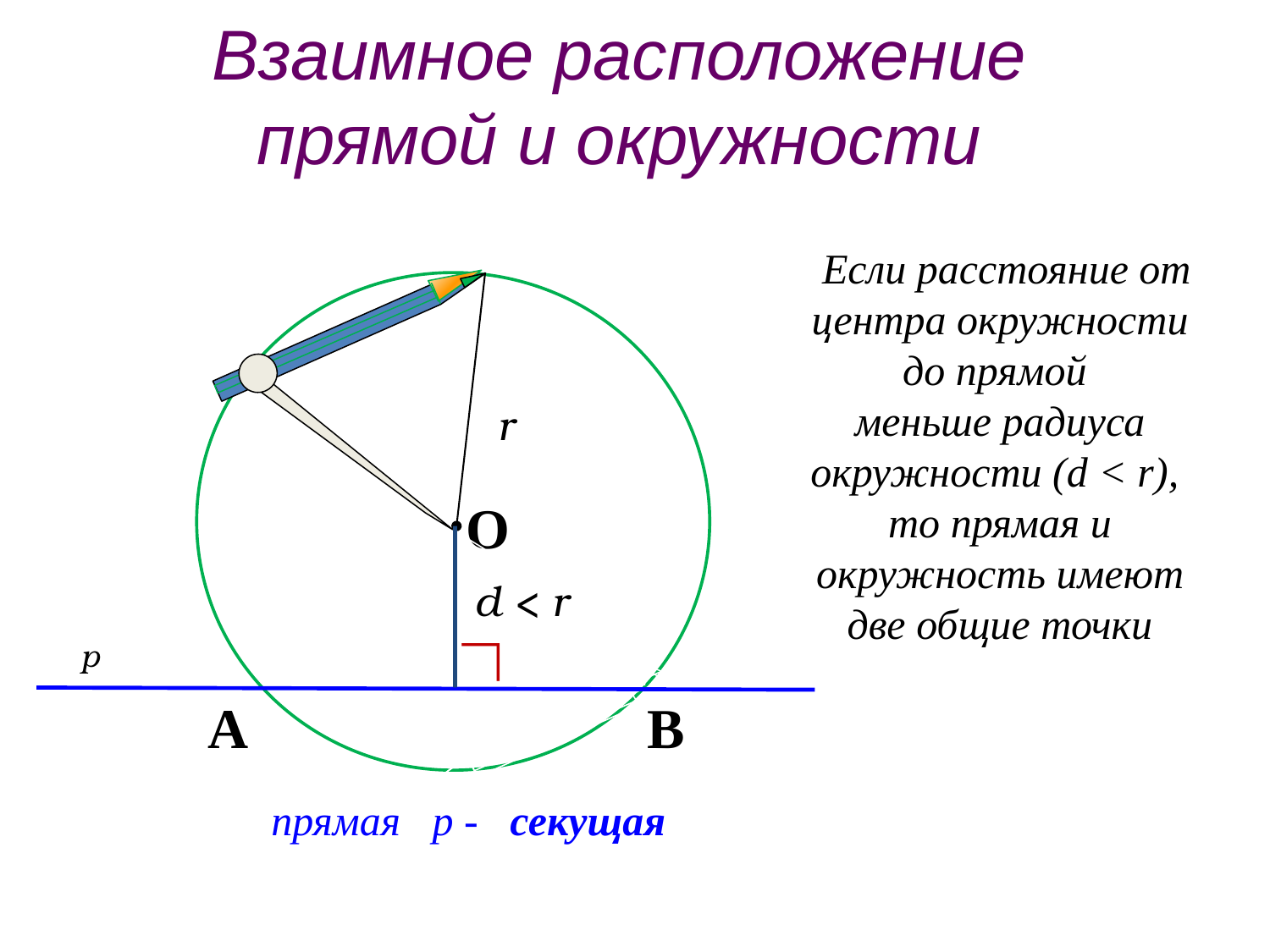

Взаимное расположение
прямой и окружности
 Если расстояние от центра окружности до прямой
меньше радиуса окружности (d < r),
то прямая и окружность имеют две общие точки

r
О

d < r
∟
p
А
В

прямая   р -   секущая